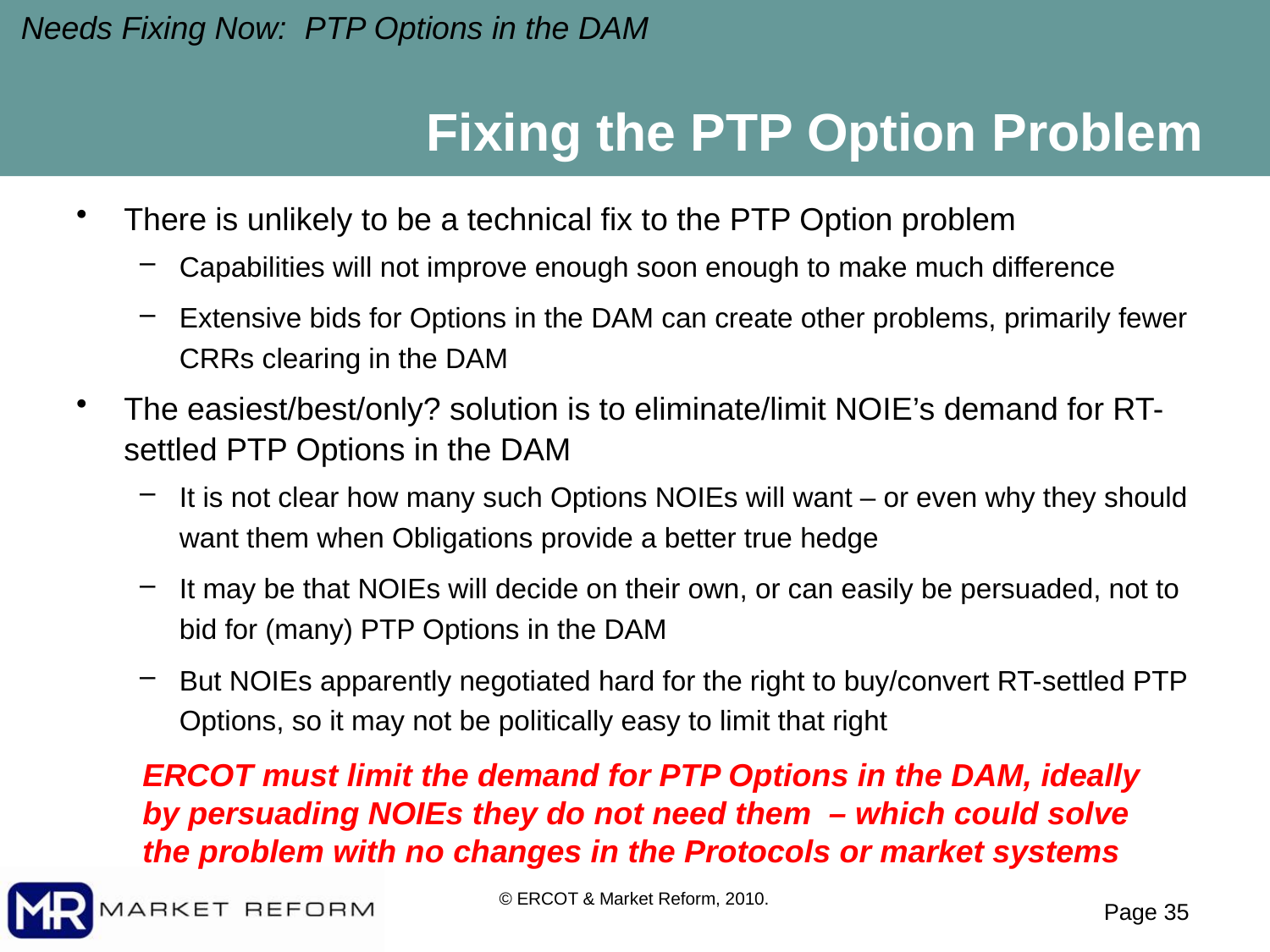

Needs Fixing Now:  PTP Options in the DAM
# Fixing the PTP Option Problem
There is unlikely to be a technical fix to the PTP Option problem
Capabilities will not improve enough soon enough to make much difference
Extensive bids for Options in the DAM can create other problems, primarily fewer CRRs clearing in the DAM
The easiest/best/only? solution is to eliminate/limit NOIE’s demand for RT-settled PTP Options in the DAM
It is not clear how many such Options NOIEs will want – or even why they should want them when Obligations provide a better true hedge
It may be that NOIEs will decide on their own, or can easily be persuaded, not to bid for (many) PTP Options in the DAM
But NOIEs apparently negotiated hard for the right to buy/convert RT-settled PTP Options, so it may not be politically easy to limit that right
ERCOT must limit the demand for PTP Options in the DAM, ideally by persuading NOIEs they do not need them  – which could solve the problem with no changes in the Protocols or market systems
© ERCOT & Market Reform, 2010.
Page 35